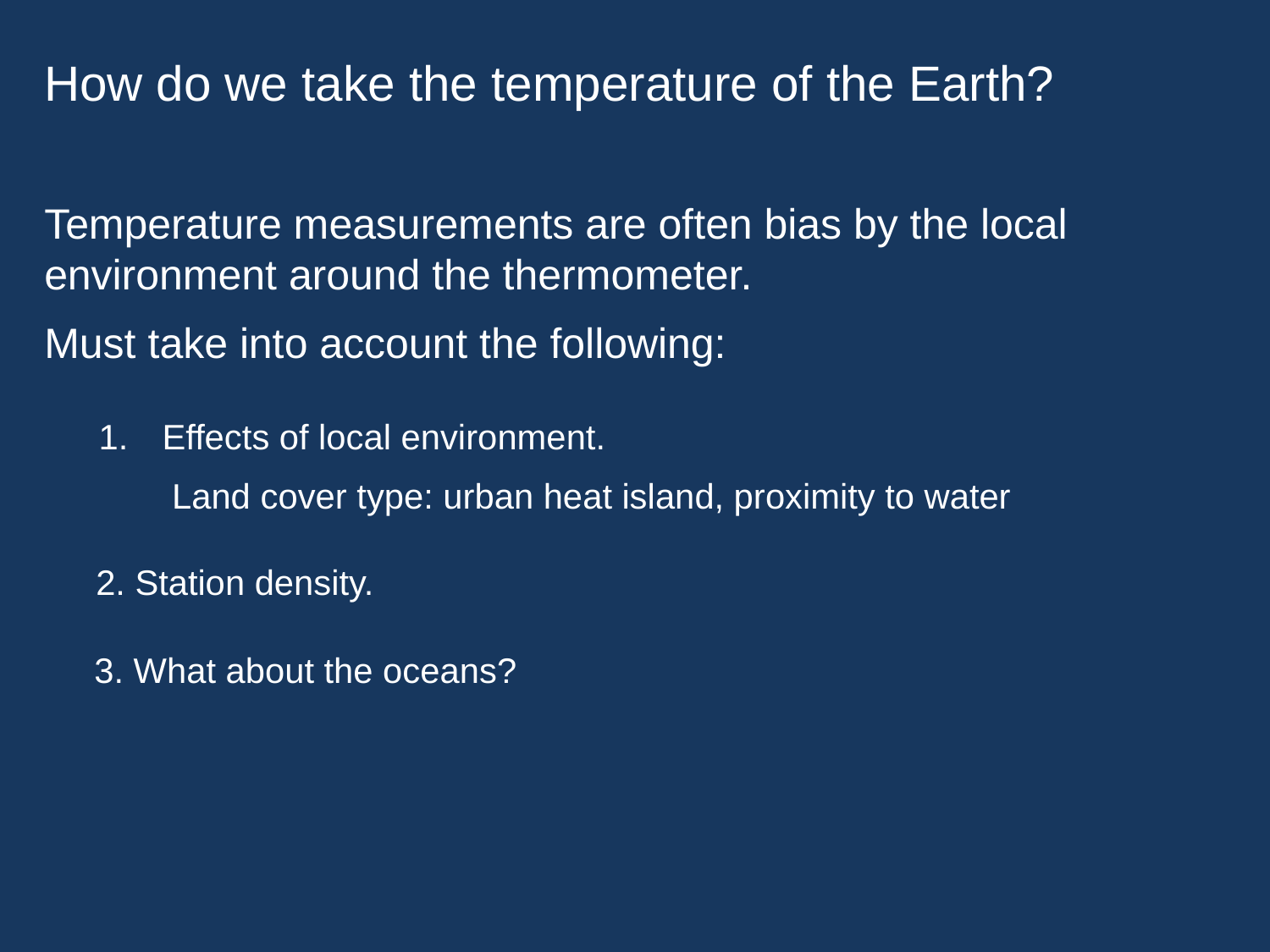

How do we take the temperature of the Earth?

Temperature measurements are often bias by the local environment around the thermometer.
Must take into account the following:
Effects of local environment.
 Land cover type: urban heat island, proximity to water
2. Station density.
3. What about the oceans?